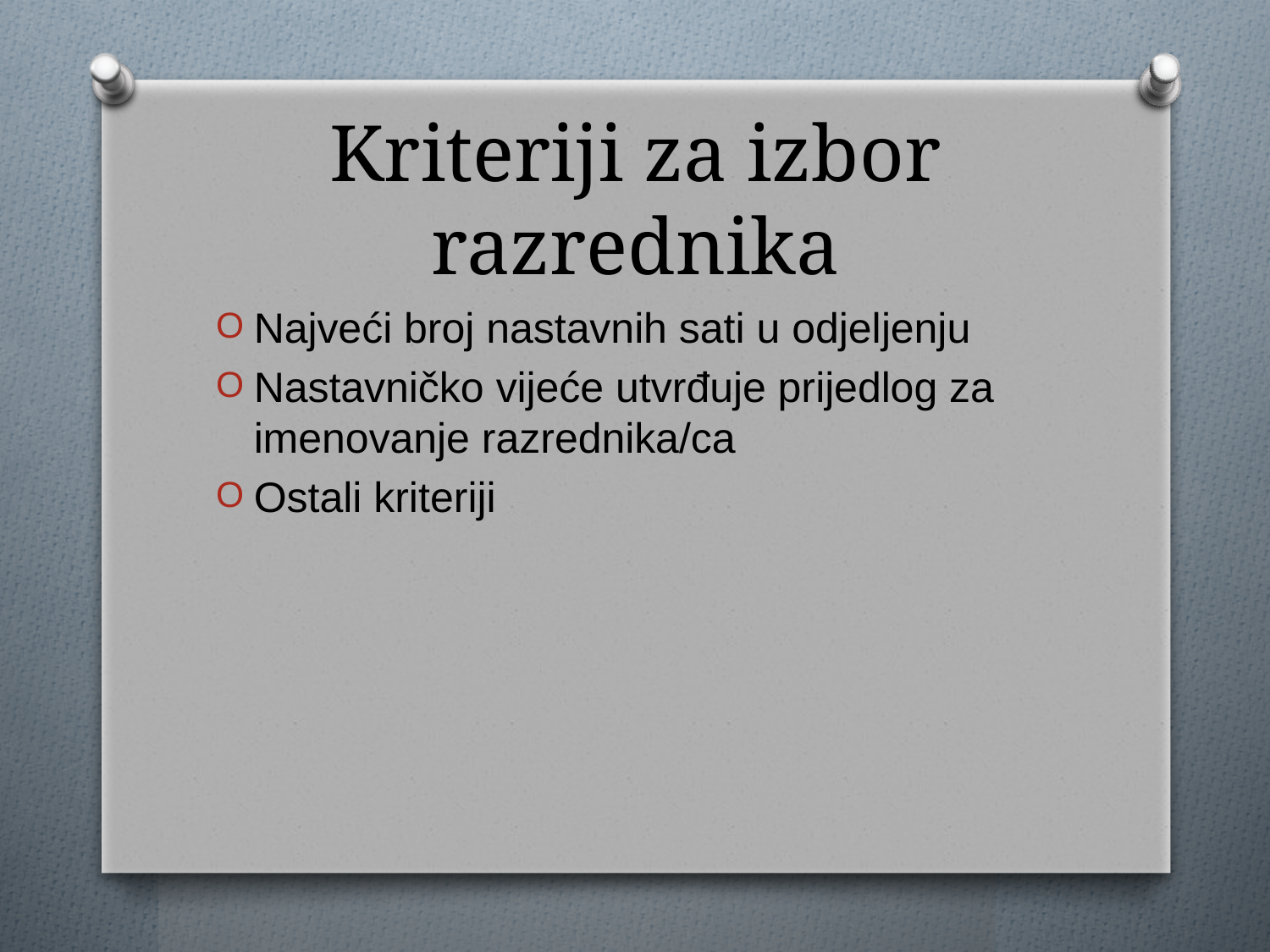

# Kriteriji za izbor razrednika
Najveći broj nastavnih sati u odjeljenju
Nastavničko vijeće utvrđuje prijedlog za imenovanje razrednika/ca
Ostali kriteriji